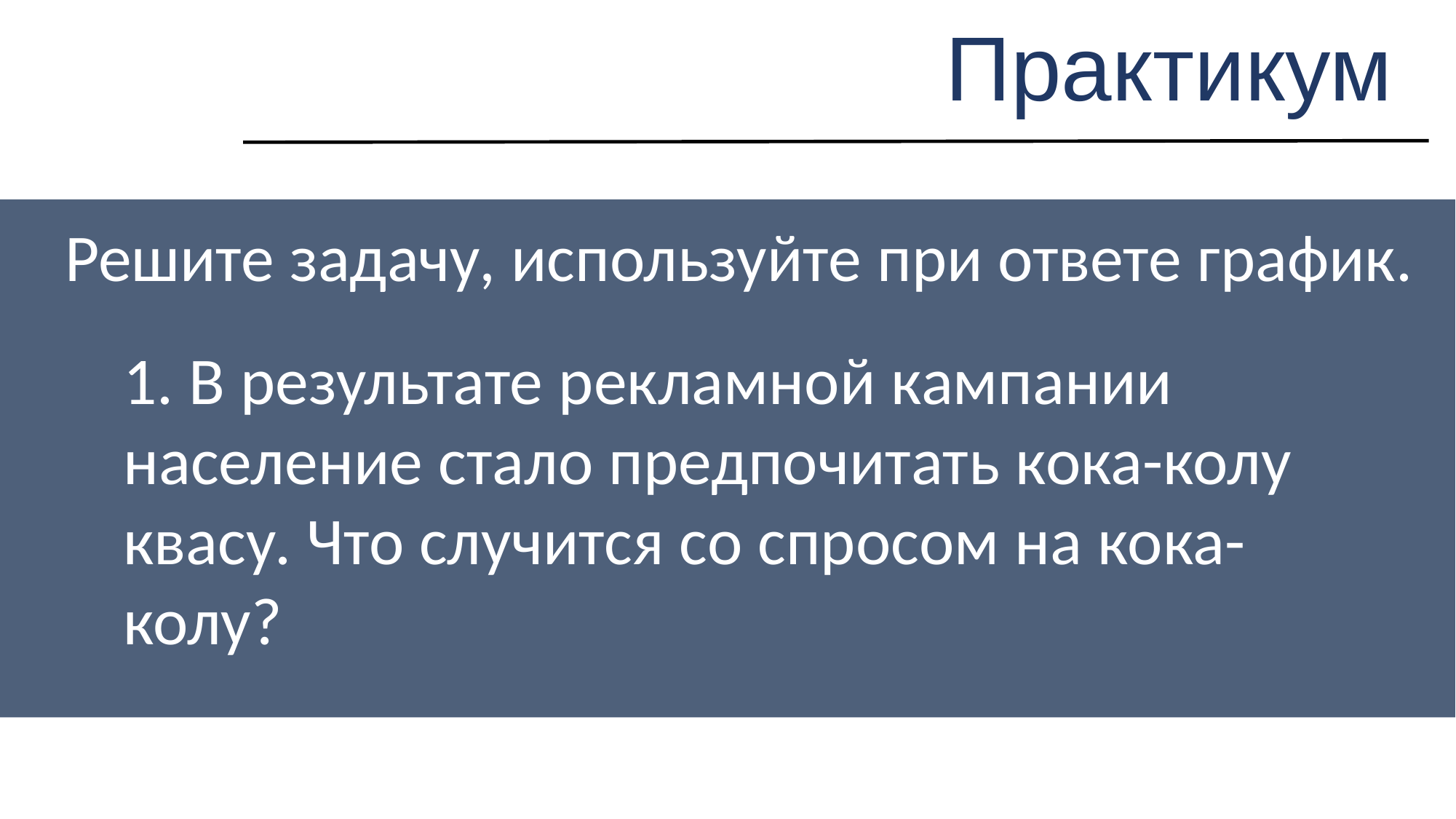

Практикум

Решите задачу, используйте при ответе график.
1. В результате рекламной кампании население стало предпочитать кока-колу квасу. Что случится со спросом на кока-колу?